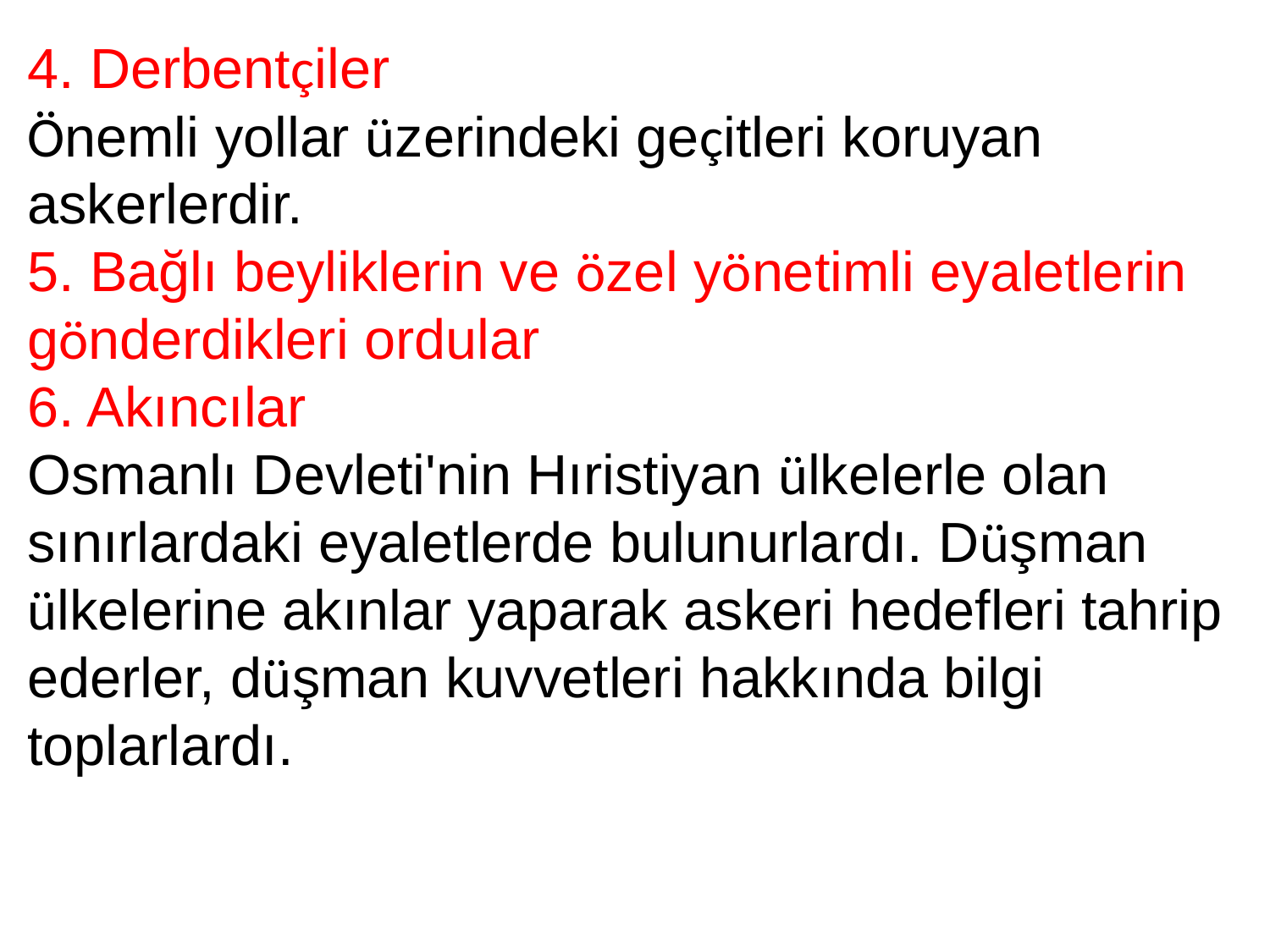

4. Derbentçiler
Önemli yollar üzerindeki geçitleri koruyan askerlerdir.
5. Bağlı beyliklerin ve özel yönetimli eyaletlerin gönderdikleri ordular
6. Akıncılar
Osmanlı Devleti'nin Hıristiyan ülkelerle olan sınırlardaki eyaletlerde bulunurlardı. Düşman ülkelerine akınlar yaparak askeri hedefleri tahrip ederler, düşman kuvvetleri hakkında bilgi toplarlardı.